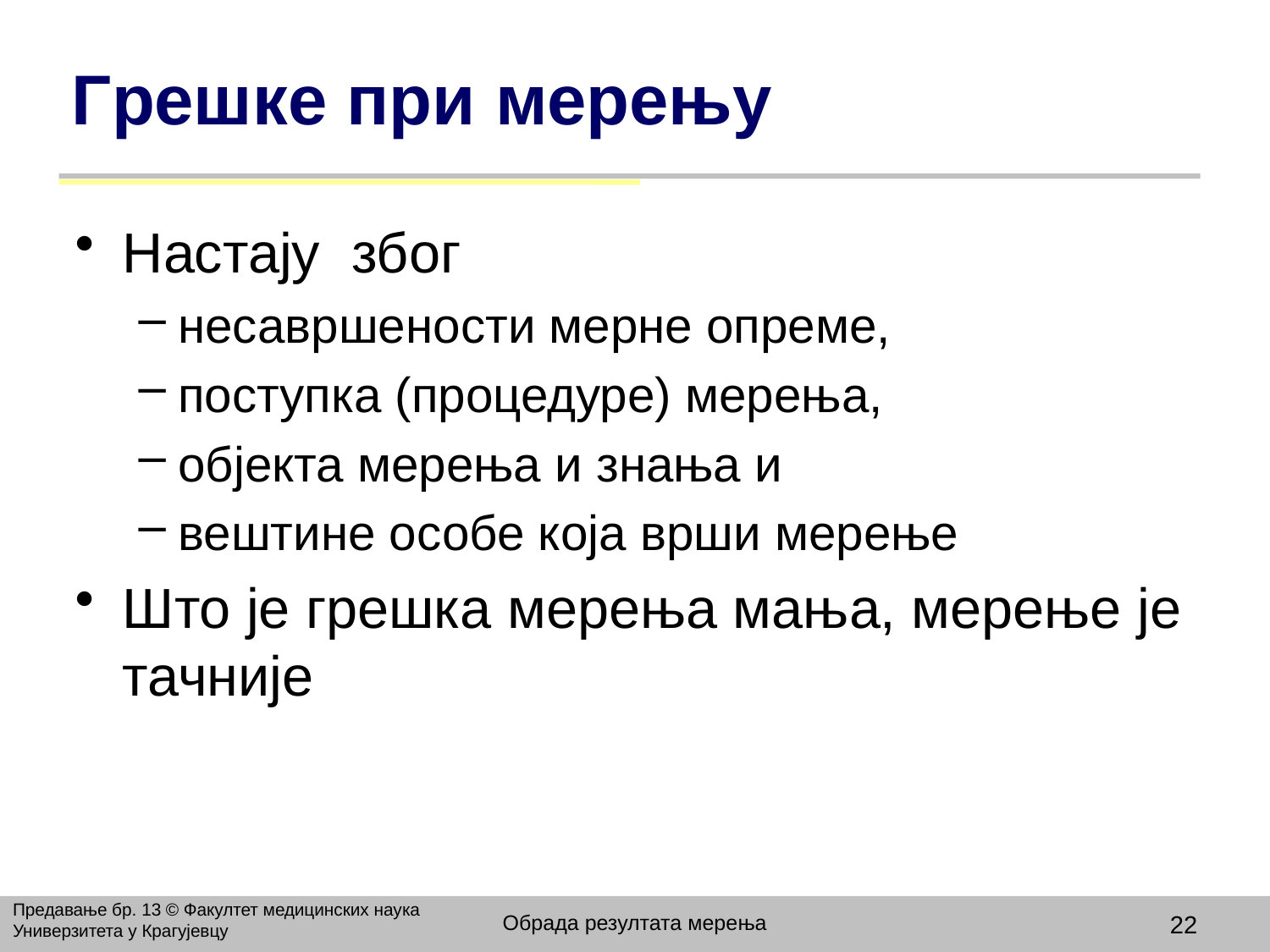

# Грешке при мерењу
Настају  због
несавршености мерне опреме,
поступка (процедуре) мерења,
објекта мерења и знања и
вештине особе која врши мерење
Што је грешка мерења мања, мерење је тачније

Предавање бр. 13 © Факултет медицинских наука Универзитета у Крагујевцу
Обрада резултата мерења
22